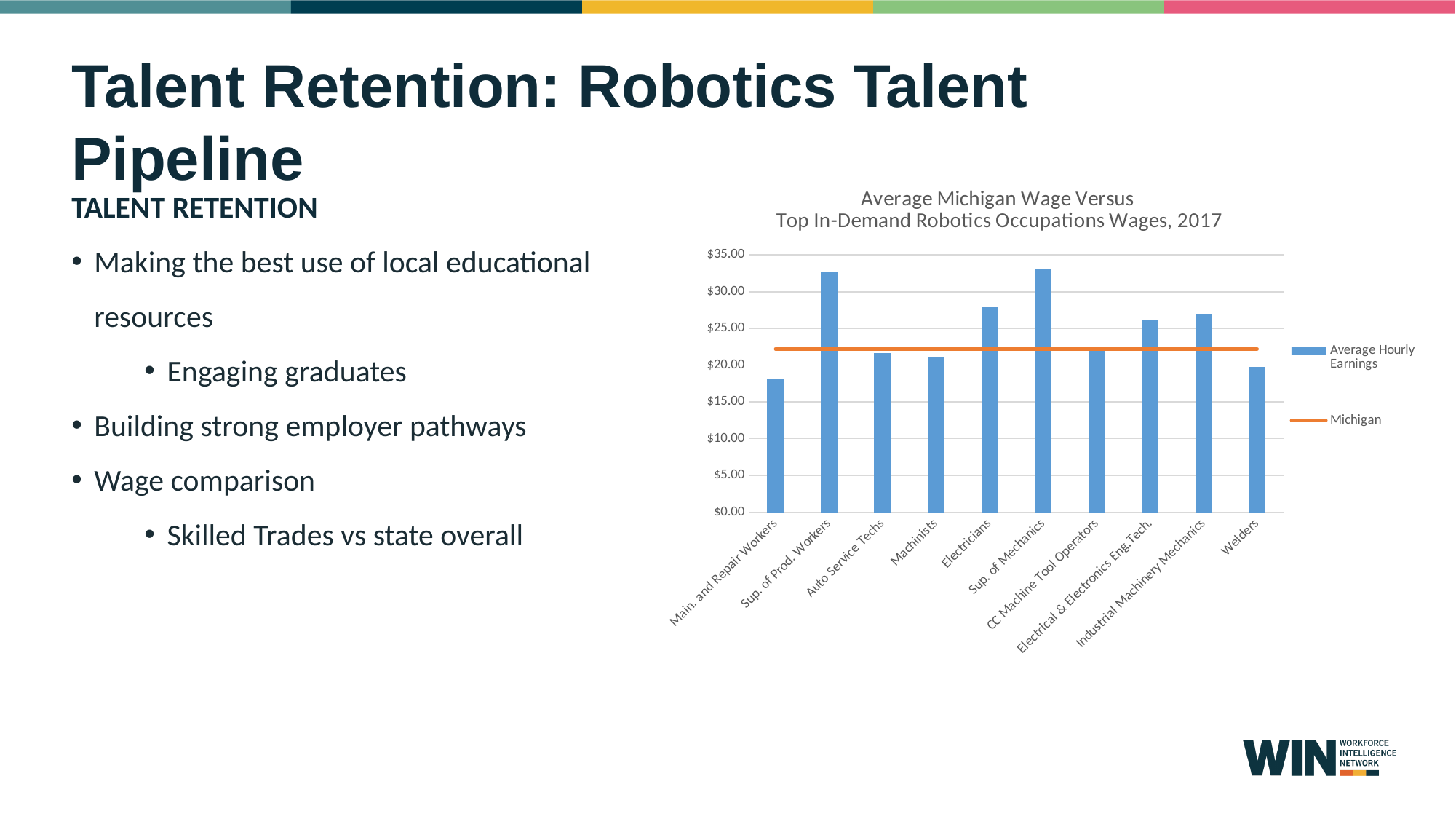

Talent Retention: Robotics Talent Pipeline

### Chart: Average Michigan Wage Versus
Top In-Demand Robotics Occupations Wages, 2017

| Category |  |  |
|---|---|---|
| Main. and Repair Workers | 18.1938745403 | 22.22 |
| Sup. of Prod. Workers | 32.6303364932 | 22.22 |
| Auto Service Techs | 21.6605141932 | 22.22 |
| Machinists | 21.1067549926 | 22.22 |
| Electricians | 27.9218713154 | 22.22 |
| Sup. of Mechanics | 33.1924704543 | 22.22 |
| CC Machine Tool Operators | 21.9129159589 | 22.22 |
| Electrical & Electronics Eng.Tech. | 26.1539530628 | 22.22 |
| Industrial Machinery Mechanics | 26.95 | 22.22 |
| Welders | 19.8041334979 | 22.22 |
Talent retention
Making the best use of local educational resources
Engaging graduates
Building strong employer pathways
Wage comparison
Skilled Trades vs state overall